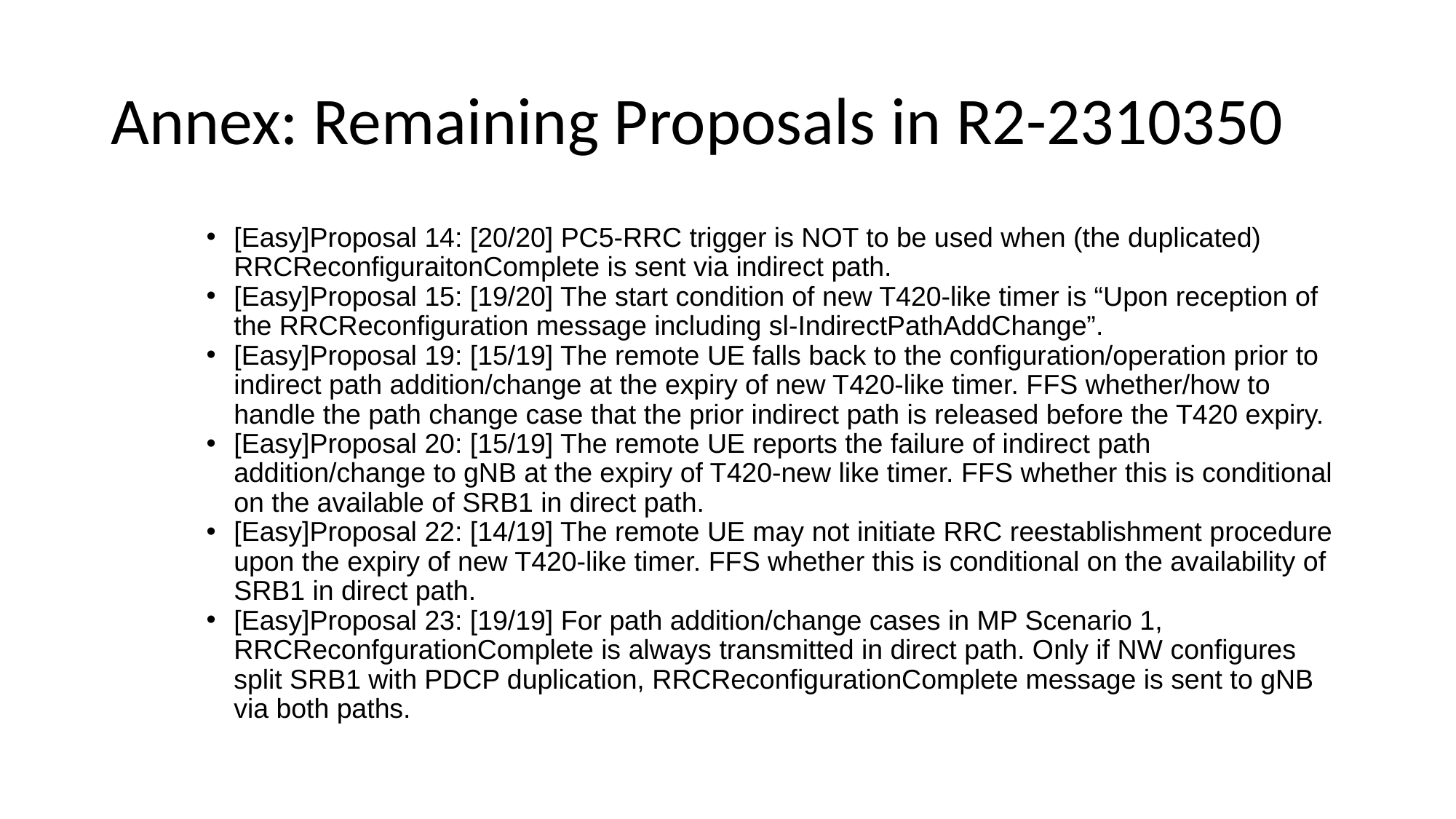

# Annex: Remaining Proposals in R2-2310350
[Easy]Proposal 14: [20/20] PC5-RRC trigger is NOT to be used when (the duplicated) RRCReconfiguraitonComplete is sent via indirect path.
[Easy]Proposal 15: [19/20] The start condition of new T420-like timer is “Upon reception of the RRCReconfiguration message including sl-IndirectPathAddChange”.
[Easy]Proposal 19: [15/19] The remote UE falls back to the configuration/operation prior to indirect path addition/change at the expiry of new T420-like timer. FFS whether/how to handle the path change case that the prior indirect path is released before the T420 expiry.
[Easy]Proposal 20: [15/19] The remote UE reports the failure of indirect path addition/change to gNB at the expiry of T420-new like timer. FFS whether this is conditional on the available of SRB1 in direct path.
[Easy]Proposal 22: [14/19] The remote UE may not initiate RRC reestablishment procedure upon the expiry of new T420-like timer. FFS whether this is conditional on the availability of SRB1 in direct path.
[Easy]Proposal 23: [19/19] For path addition/change cases in MP Scenario 1, RRCReconfgurationComplete is always transmitted in direct path. Only if NW configures split SRB1 with PDCP duplication, RRCReconfigurationComplete message is sent to gNB via both paths.